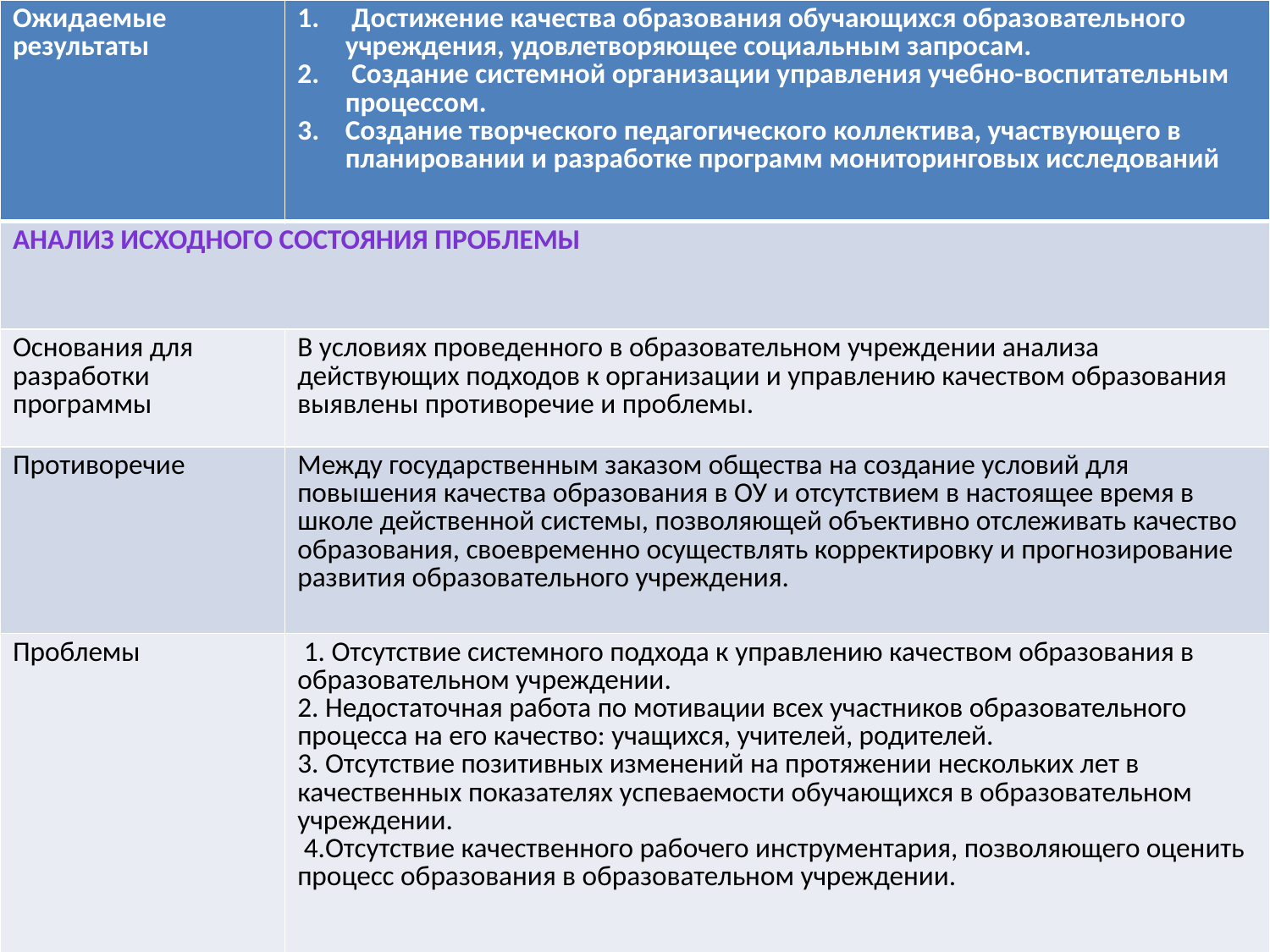

| Ожидаемые результаты | Достижение качества образования обучающихся образовательного учреждения, удовлетворяющее социальным запросам. Создание системной организации управления учебно-воспитательным процессом. Создание творческого педагогического коллектива, участвующего в планировании и разработке программ мониторинговых исследований |
| --- | --- |
| Анализ исходного состояния проблемы |  |
| Основания для разработки программы | В условиях проведенного в образовательном учреждении анализа действующих подходов к организации и управлению качеством образования выявлены противоречие и проблемы. |
| Противоречие | Между государственным заказом общества на создание условий для повышения качества образования в ОУ и отсутствием в настоящее время в школе действенной системы, позволяющей объективно отслеживать качество образования, своевременно осуществлять корректировку и прогнозирование развития образовательного учреждения. |
| Проблемы | 1. Отсутствие системного подхода к управлению качеством образования в образовательном учреждении. 2. Недостаточная работа по мотивации всех участников образовательного процесса на его качество: учащихся, учителей, родителей. 3. Отсутствие позитивных изменений на протяжении нескольких лет в качественных показателях успеваемости обучающихся в образовательном учреждении. 4.Отсутствие качественного рабочего инструментария, позволяющего оценить процесс образования в образовательном учреждении. |